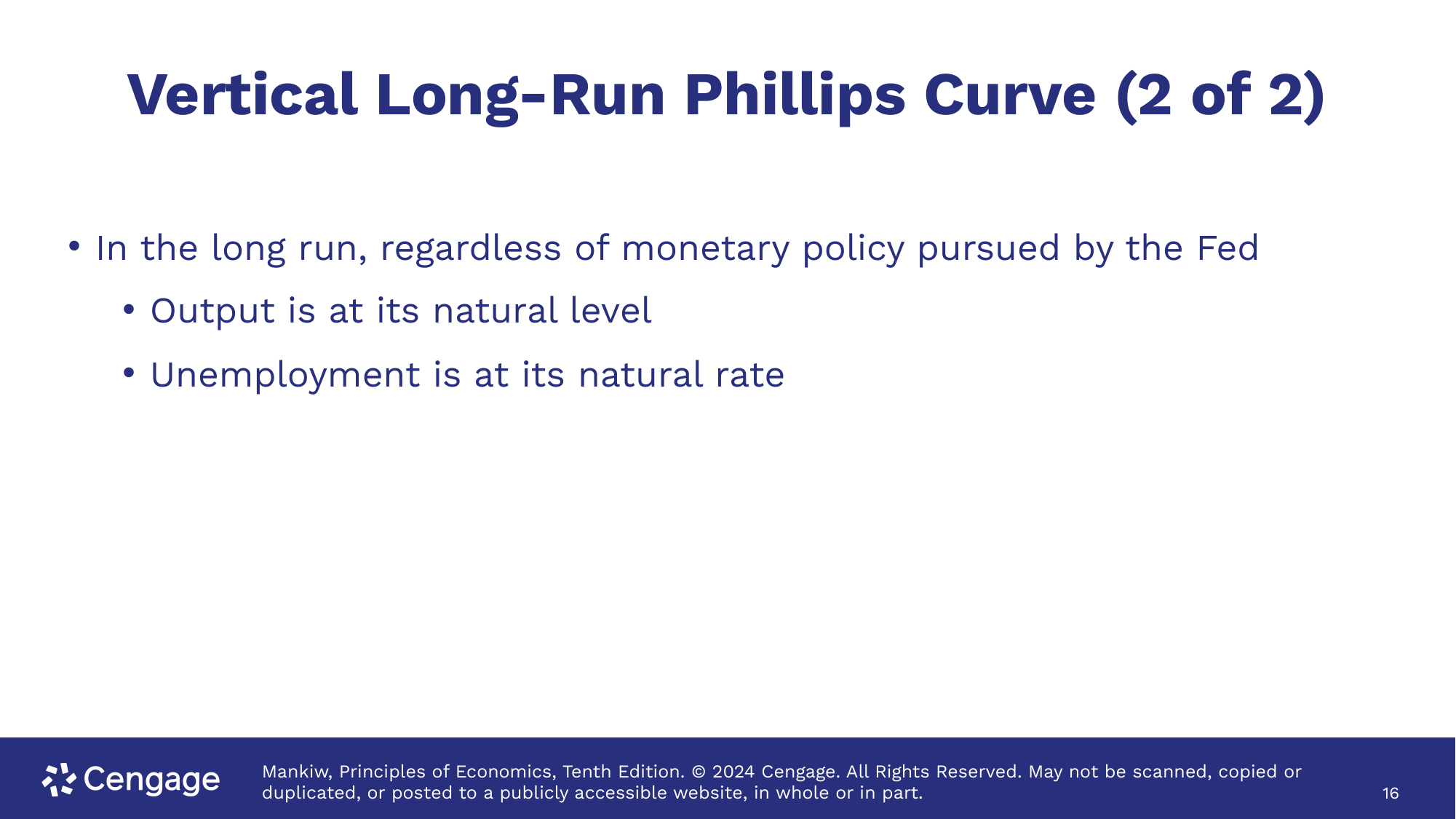

# Vertical Long-Run Phillips Curve (2 of 2)
In the long run, regardless of monetary policy pursued by the Fed
Output is at its natural level
Unemployment is at its natural rate